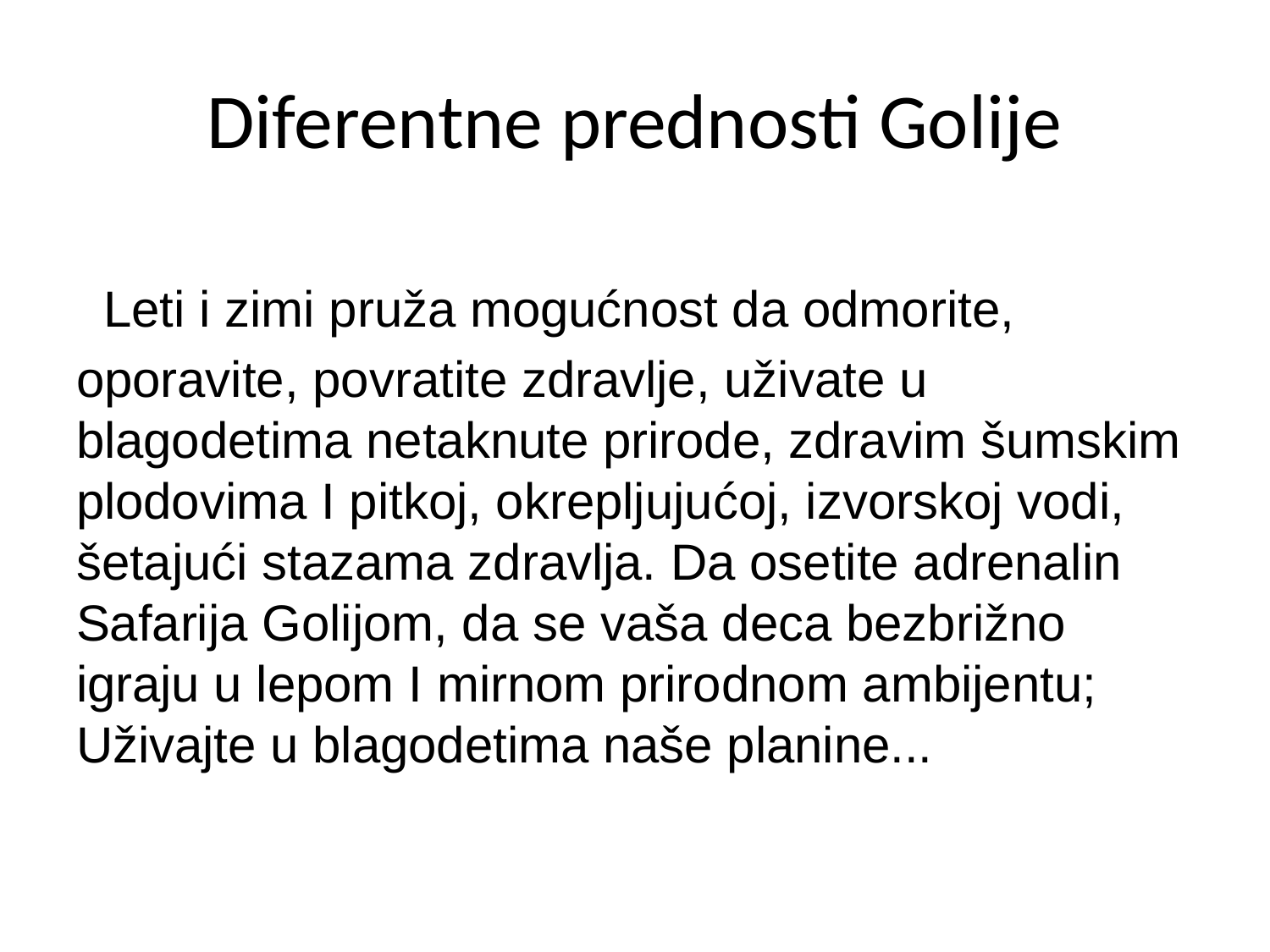

# Diferentne prednosti Golije
 Leti i zimi pruža mogućnost da odmorite, oporavite, povratite zdravlje, uživate u blagodetima netaknute prirode, zdravim šumskim plodovima I pitkoj, okrepljujućoj, izvorskoj vodi, šetajući stazama zdravlja. Da osetite adrenalin Safarija Golijom, da se vaša deca bezbrižno igraju u lepom I mirnom prirodnom ambijentu; Uživajte u blagodetima naše planine...